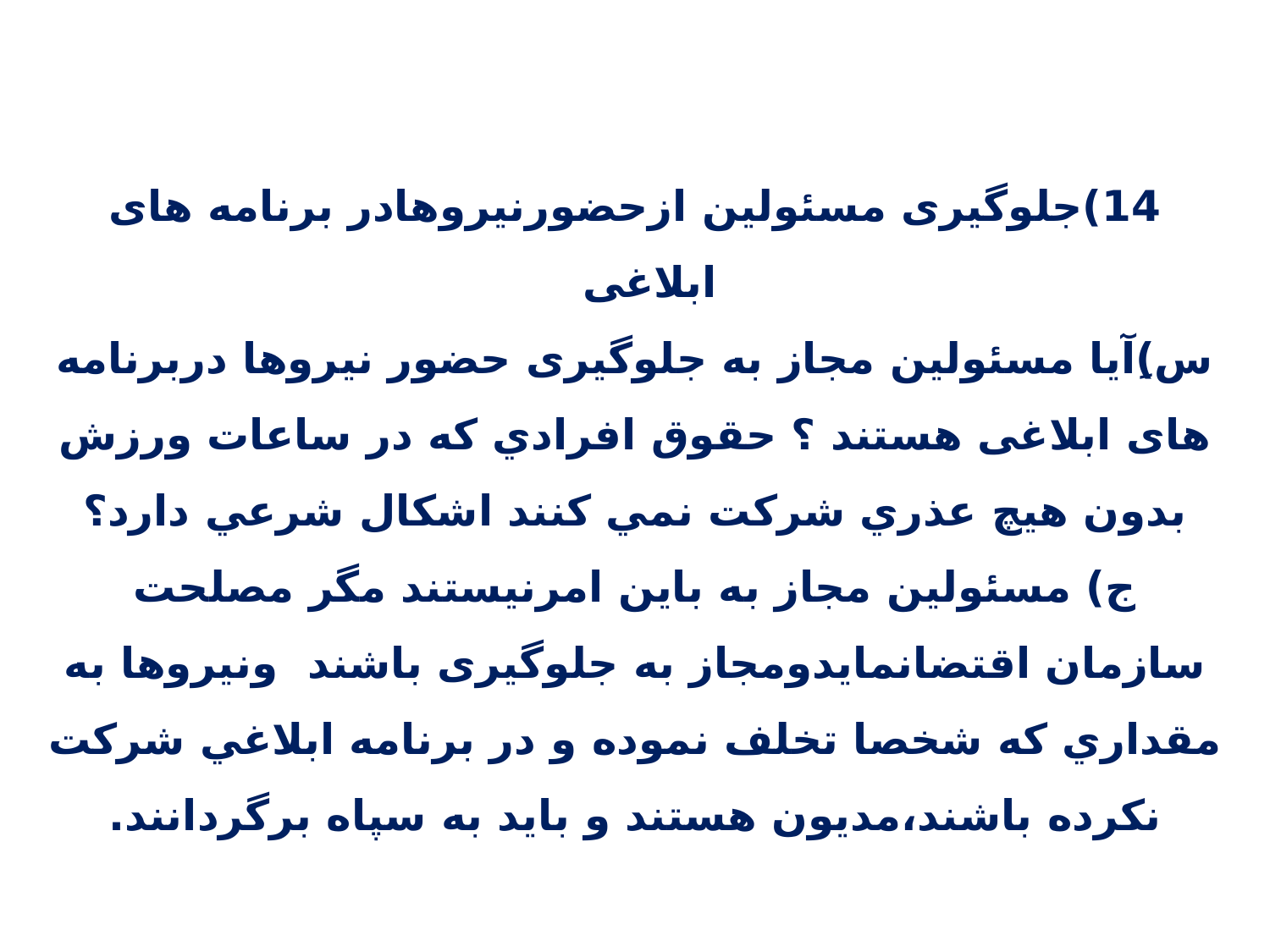

14)جلوگیری مسئولین ازحضورنیروهادر برنامه های ابلاغی
س)ِآيا مسئولین مجاز به جلوگیری حضور نیروها دربرنامه های ابلاغی هستند ؟ حقوق افرادي كه در ساعات ورزش بدون هيچ عذري شركت نمي كنند اشكال شرعي دارد؟
ج) مسئولین مجاز به باین امرنیستند مگر مصلحت سازمان اقتضانمایدومجاز به جلوگیری باشند  ونیروها به مقداري كه شخصا تخلف نموده و در برنامه ابلاغي شركت نكرده باشند،مديون هستند و بايد به سپاه برگردانند.